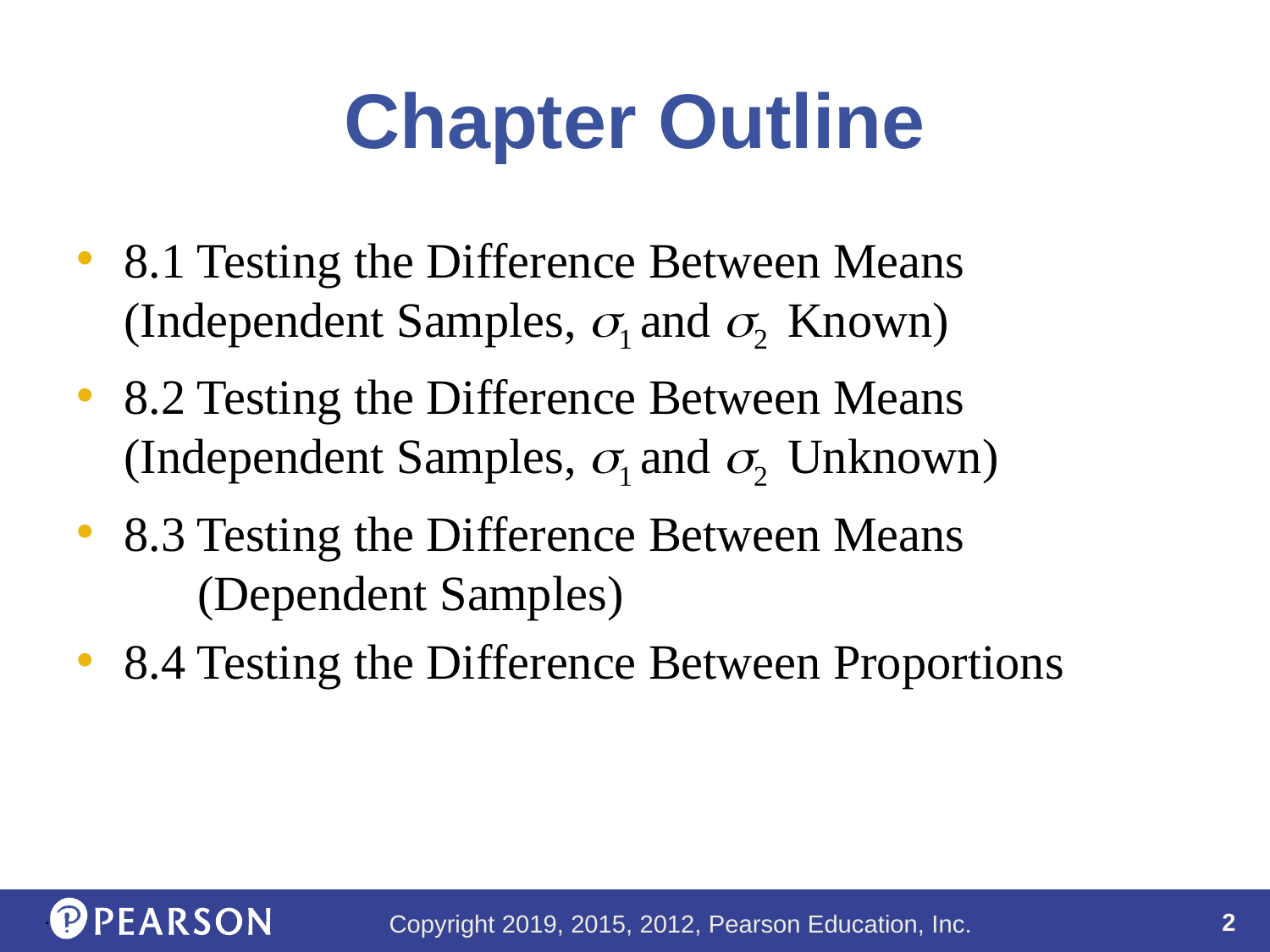

# Chapter Outline
8.1 Testing the Difference Between Means 	(Independent Samples, σ1 and σ2  Known)
8.2 Testing the Difference Between Means 	(Independent Samples, σ1 and σ2  Unknown)
8.3 Testing the Difference Between Means
      (Dependent Samples)
8.4 Testing the Difference Between Proportions
.